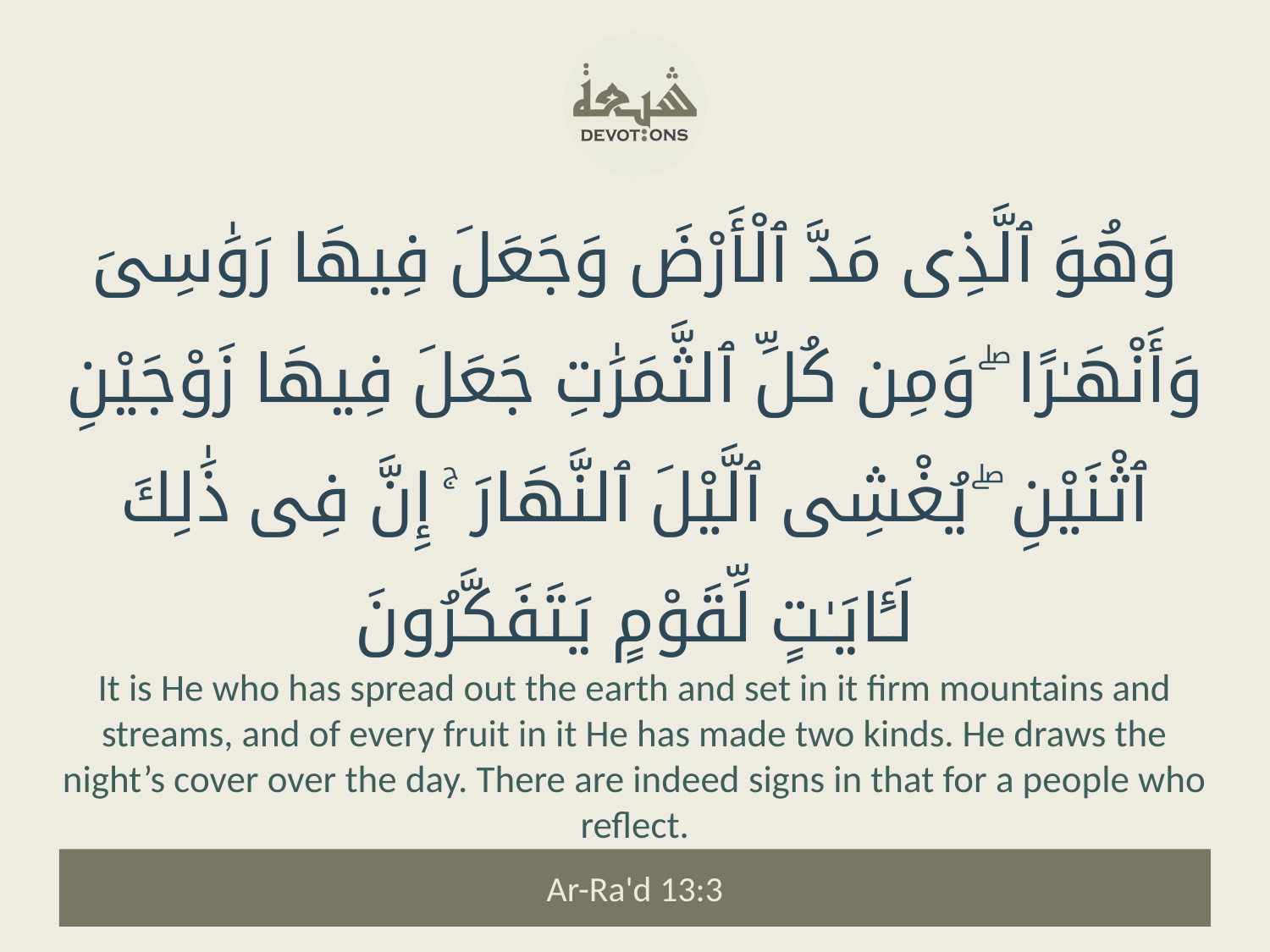

وَهُوَ ٱلَّذِى مَدَّ ٱلْأَرْضَ وَجَعَلَ فِيهَا رَوَٰسِىَ وَأَنْهَـٰرًا ۖ وَمِن كُلِّ ٱلثَّمَرَٰتِ جَعَلَ فِيهَا زَوْجَيْنِ ٱثْنَيْنِ ۖ يُغْشِى ٱلَّيْلَ ٱلنَّهَارَ ۚ إِنَّ فِى ذَٰلِكَ لَـَٔايَـٰتٍ لِّقَوْمٍ يَتَفَكَّرُونَ
It is He who has spread out the earth and set in it firm mountains and streams, and of every fruit in it He has made two kinds. He draws the night’s cover over the day. There are indeed signs in that for a people who reflect.
Ar-Ra'd 13:3